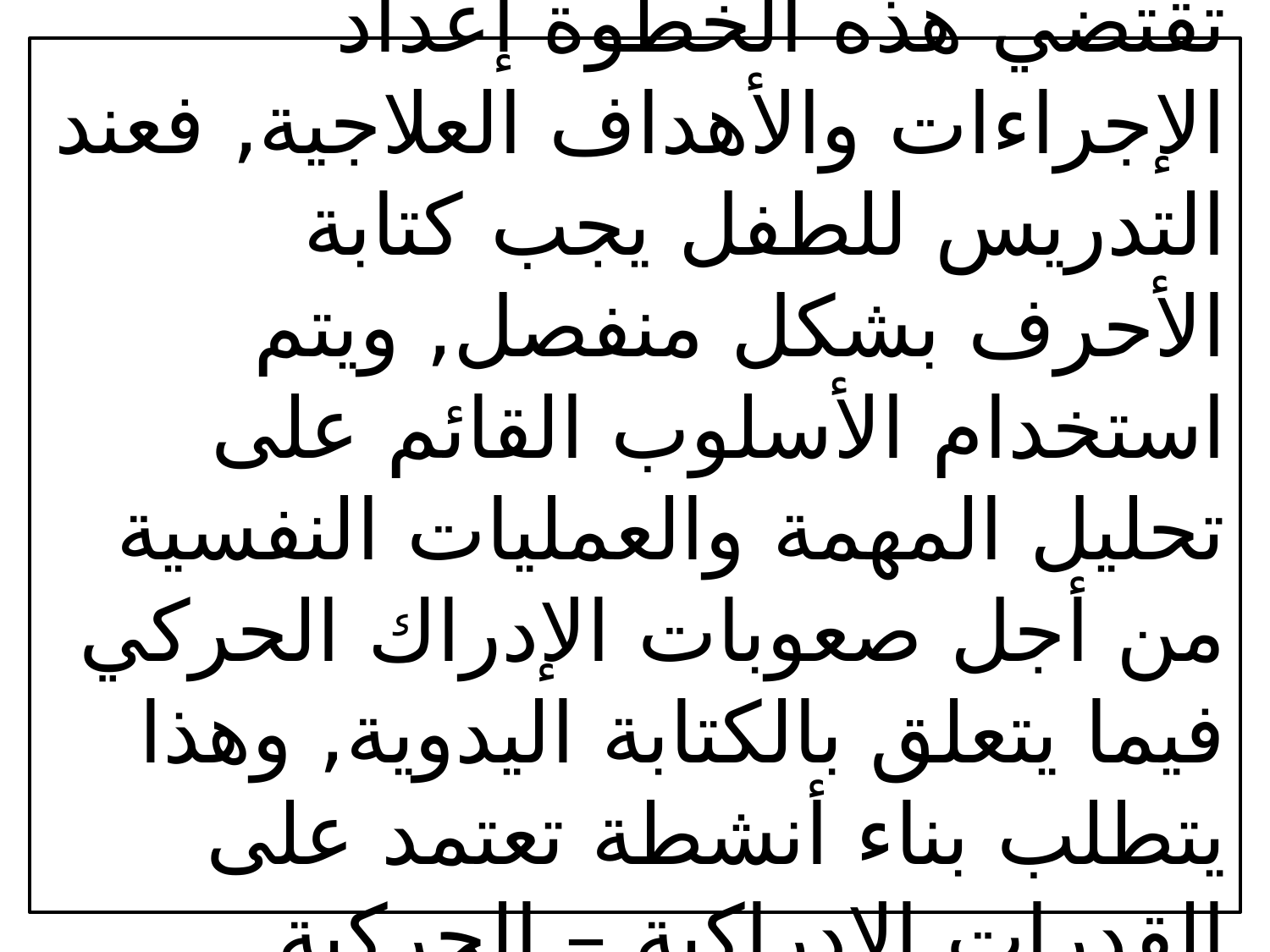

# 4. إجراءات العلاج: تقتضي هذه الخطوة إعداد الإجراءات والأهداف العلاجية, فعند التدريس للطفل يجب كتابة الأحرف بشكل منفصل, ويتم استخدام الأسلوب القائم على تحليل المهمة والعمليات النفسية من أجل صعوبات الإدراك الحركي فيما يتعلق بالكتابة اليدوية, وهذا يتطلب بناء أنشطة تعتمد على القدرات الإدراكية – الحركية اللازمة للمهمة.